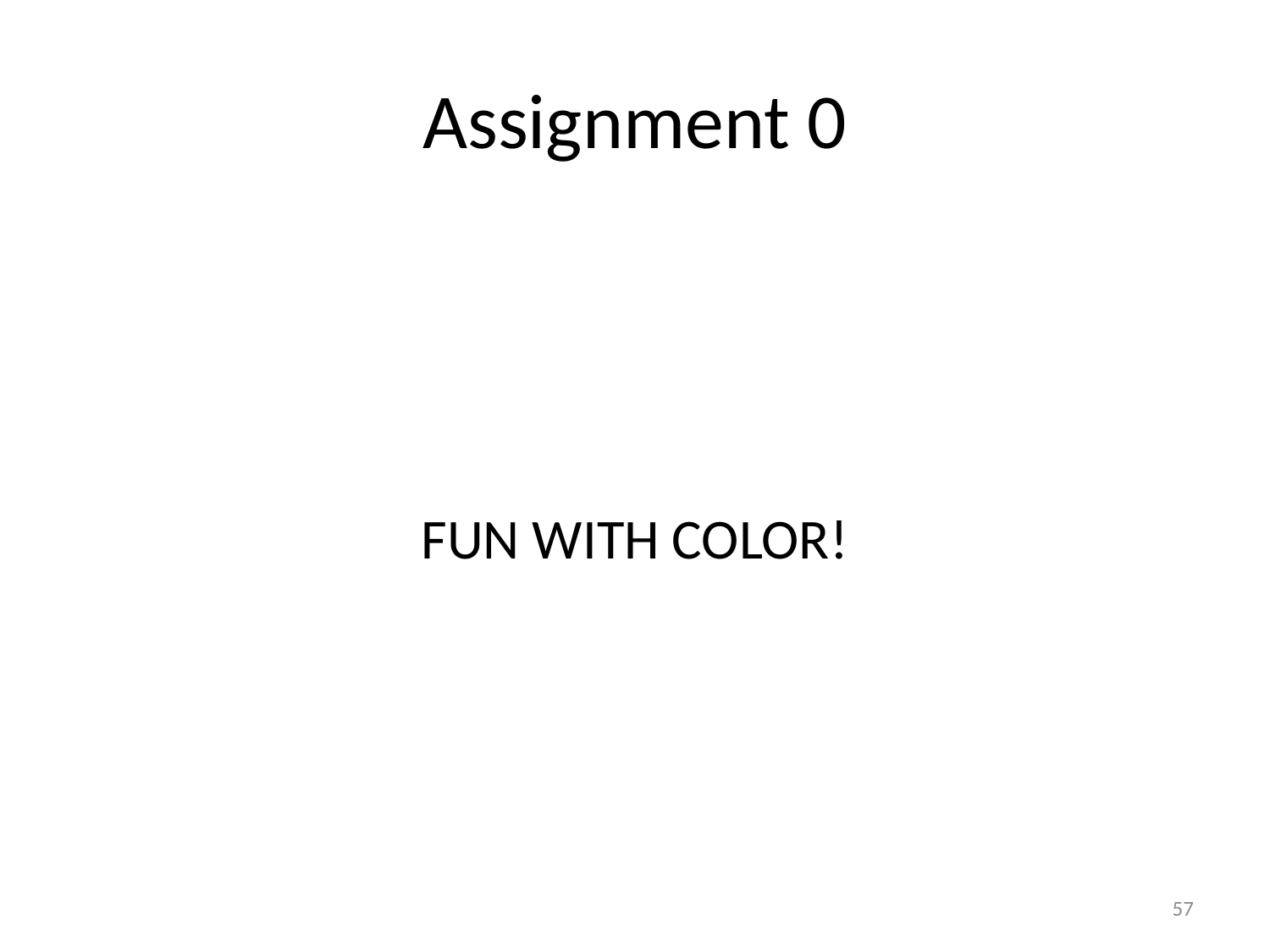

# Assignment 0
FUN WITH COLOR!
57